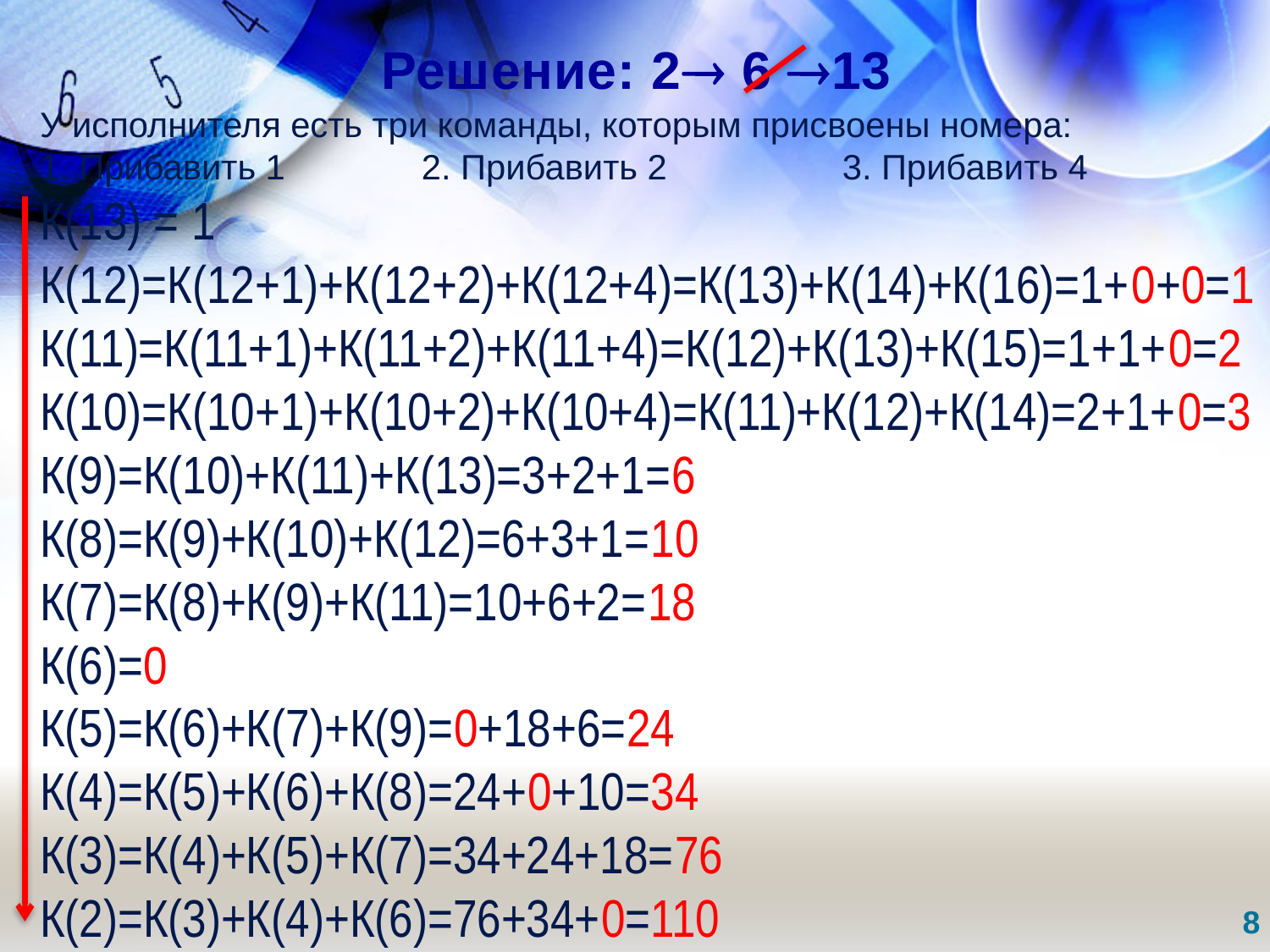

Решение: 2→ 6 →13
У исполнителя есть три команды, которым присвоены номера:
1. Прибавить 1              2. Прибавить 2                  3. Прибавить 4
К(13) = 1
К(12)=К(12+1)+К(12+2)+К(12+4)=К(13)+К(14)+К(16)=1+0+0=1
К(11)=К(11+1)+К(11+2)+К(11+4)=К(12)+К(13)+К(15)=1+1+0=2
К(10)=К(10+1)+К(10+2)+К(10+4)=К(11)+К(12)+К(14)=2+1+0=3
К(9)=К(10)+К(11)+К(13)=3+2+1=6
К(8)=К(9)+К(10)+К(12)=6+3+1=10
К(7)=К(8)+К(9)+К(11)=10+6+2=18
К(6)=0
К(5)=К(6)+К(7)+К(9)=0+18+6=24
К(4)=К(5)+К(6)+К(8)=24+0+10=34
К(3)=К(4)+К(5)+К(7)=34+24+18=76
К(2)=К(3)+К(4)+К(6)=76+34+0=110

8